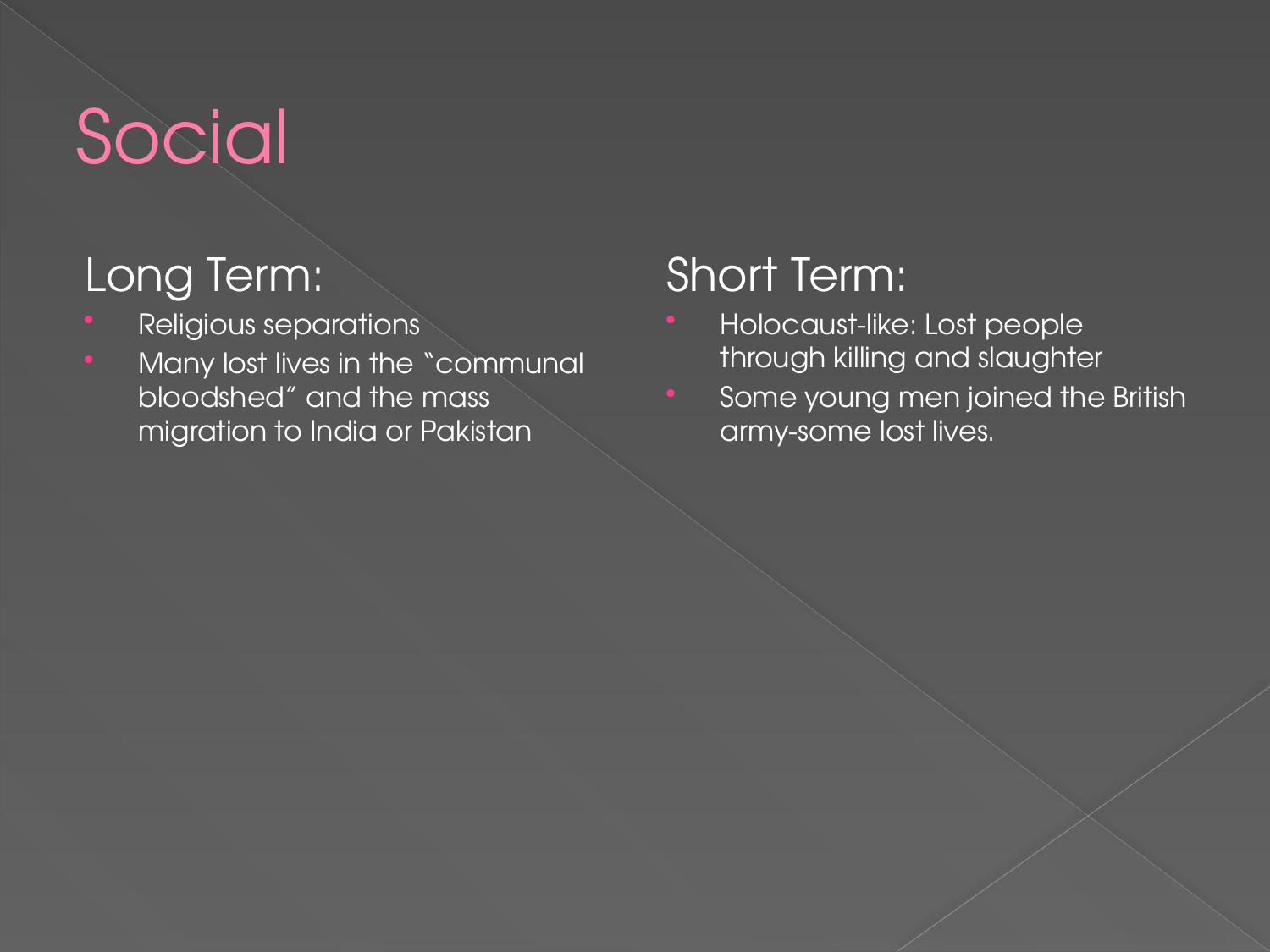

# Social
Long Term:
Religious separations
Many lost lives in the “communal bloodshed” and the mass migration to India or Pakistan
Short Term:
Holocaust-like: Lost people through killing and slaughter
Some young men joined the British army-some lost lives.